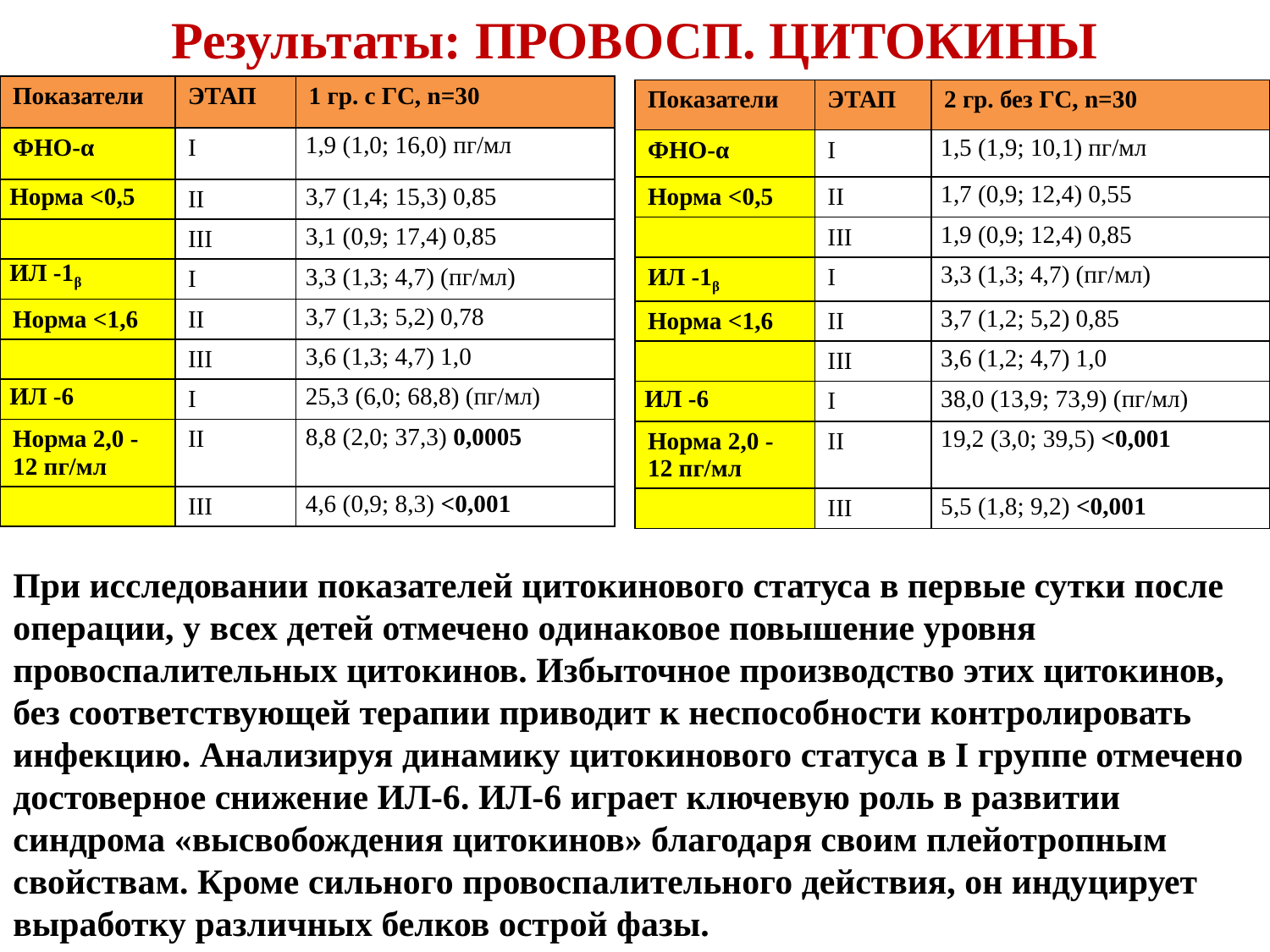

Результаты: ПРОВОСП. ЦИТОКИНЫ
| Показатели | ЭТАП | 1 гр. с ГС, n=30 |
| --- | --- | --- |
| ФНО-α | I | 1,9 (1,0; 16,0) пг/мл |
| Норма <0,5 | II | 3,7 (1,4; 15,3) 0,85 |
|  | III | 3,1 (0,9; 17,4) 0,85 |
| ИЛ -1β | I | 3,3 (1,3; 4,7) (пг/мл) |
| Норма <1,6 | II | 3,7 (1,3; 5,2) 0,78 |
|  | III | 3,6 (1,3; 4,7) 1,0 |
| ИЛ -6 | I | 25,3 (6,0; 68,8) (пг/мл) |
| Норма 2,0 - 12 пг/мл | II | 8,8 (2,0; 37,3) 0,0005 |
|  | III | 4,6 (0,9; 8,3) <0,001 |
| Показатели | ЭТАП | 2 гр. без ГС, n=30 |
| --- | --- | --- |
| ФНО-α | I | 1,5 (1,9; 10,1) пг/мл |
| Норма <0,5 | II | 1,7 (0,9; 12,4) 0,55 |
|  | III | 1,9 (0,9; 12,4) 0,85 |
| ИЛ -1β | I | 3,3 (1,3; 4,7) (пг/мл) |
| Норма <1,6 | II | 3,7 (1,2; 5,2) 0,85 |
|  | III | 3,6 (1,2; 4,7) 1,0 |
| ИЛ -6 | I | 38,0 (13,9; 73,9) (пг/мл) |
| Норма 2,0 - 12 пг/мл | II | 19,2 (3,0; 39,5) <0,001 |
|  | III | 5,5 (1,8; 9,2) <0,001 |
При исследовании показателей цитокинового статуса в первые сутки после операции, у всех детей отмечено одинаковое повышение уровня провоспалительных цитокинов. Избыточное производство этих цитокинов, без соответствующей терапии приводит к неспособности контролировать инфекцию. Анализируя динамику цитокинового статуса в I группе отмечено достоверное снижение ИЛ-6. ИЛ-6 играет ключевую роль в развитии синдрома «высвобождения цитокинов» благодаря своим плейотропным свойствам. Кроме сильного провоспалительного действия, он индуцирует выработку различных белков острой фазы.